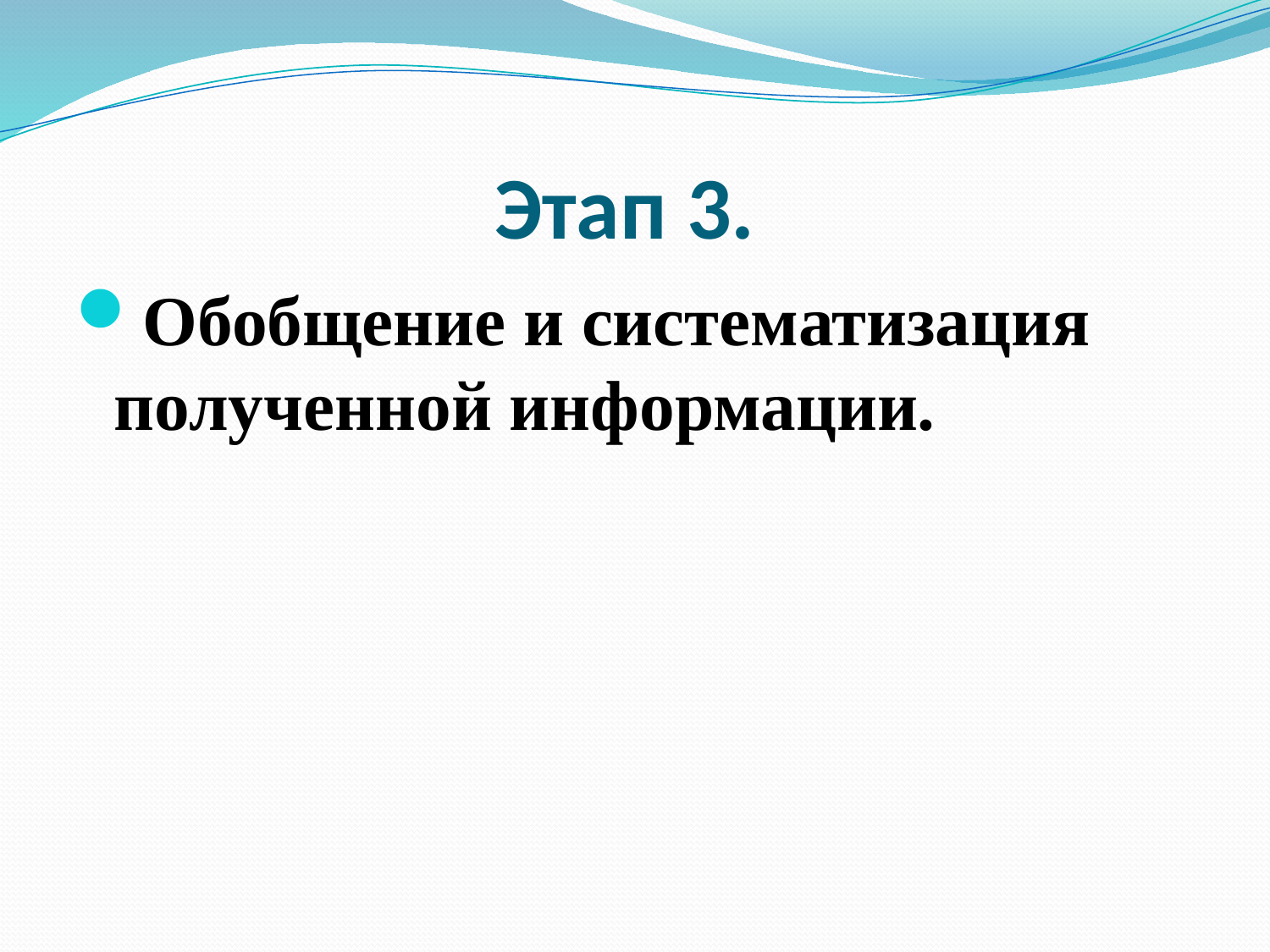

# Этап 3.
Обобщение и систематизация полученной информации.